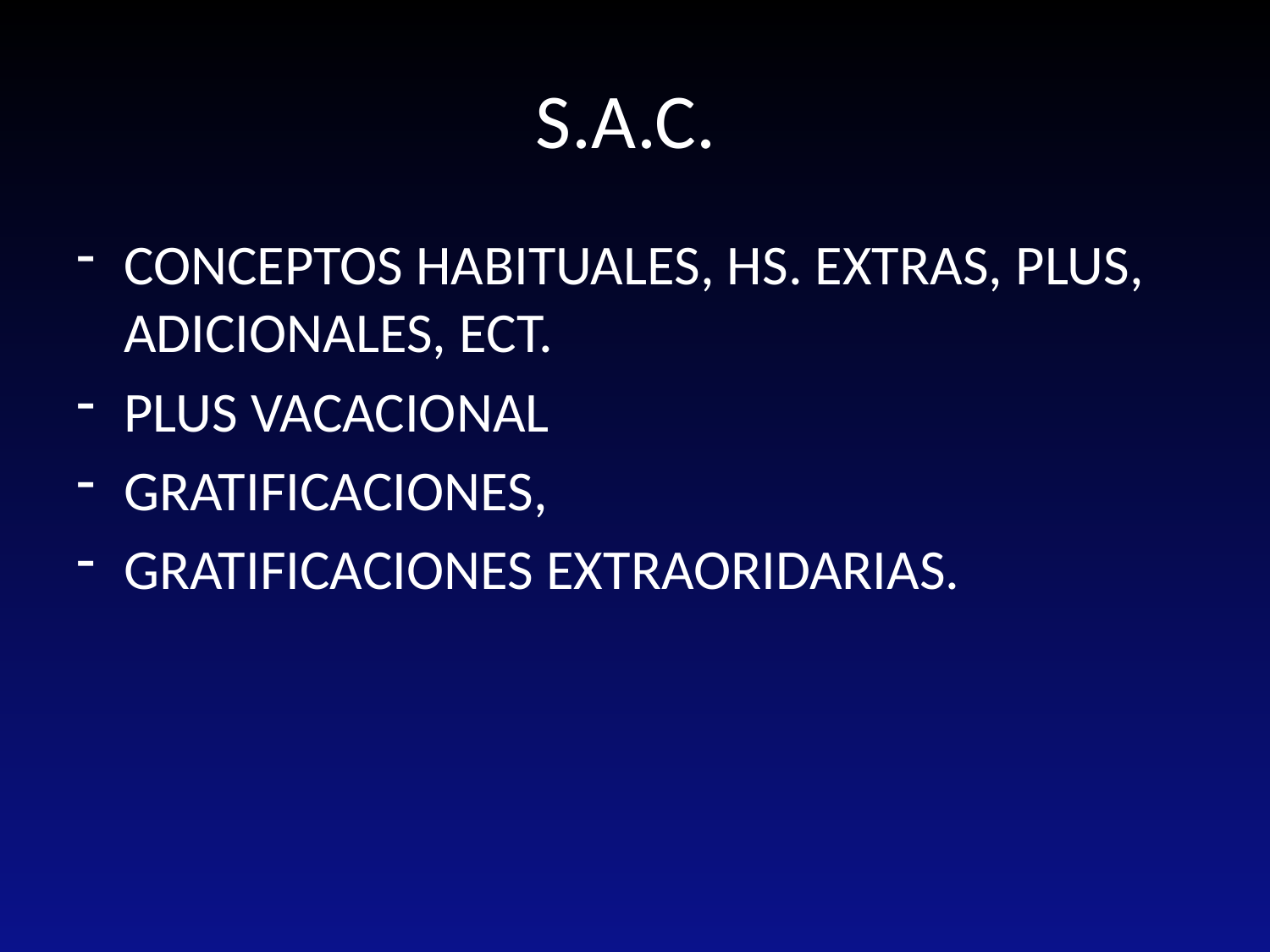

# S.A.C.
CONCEPTOS HABITUALES, HS. EXTRAS, PLUS, ADICIONALES, ECT.
PLUS VACACIONAL
GRATIFICACIONES,
GRATIFICACIONES EXTRAORIDARIAS.